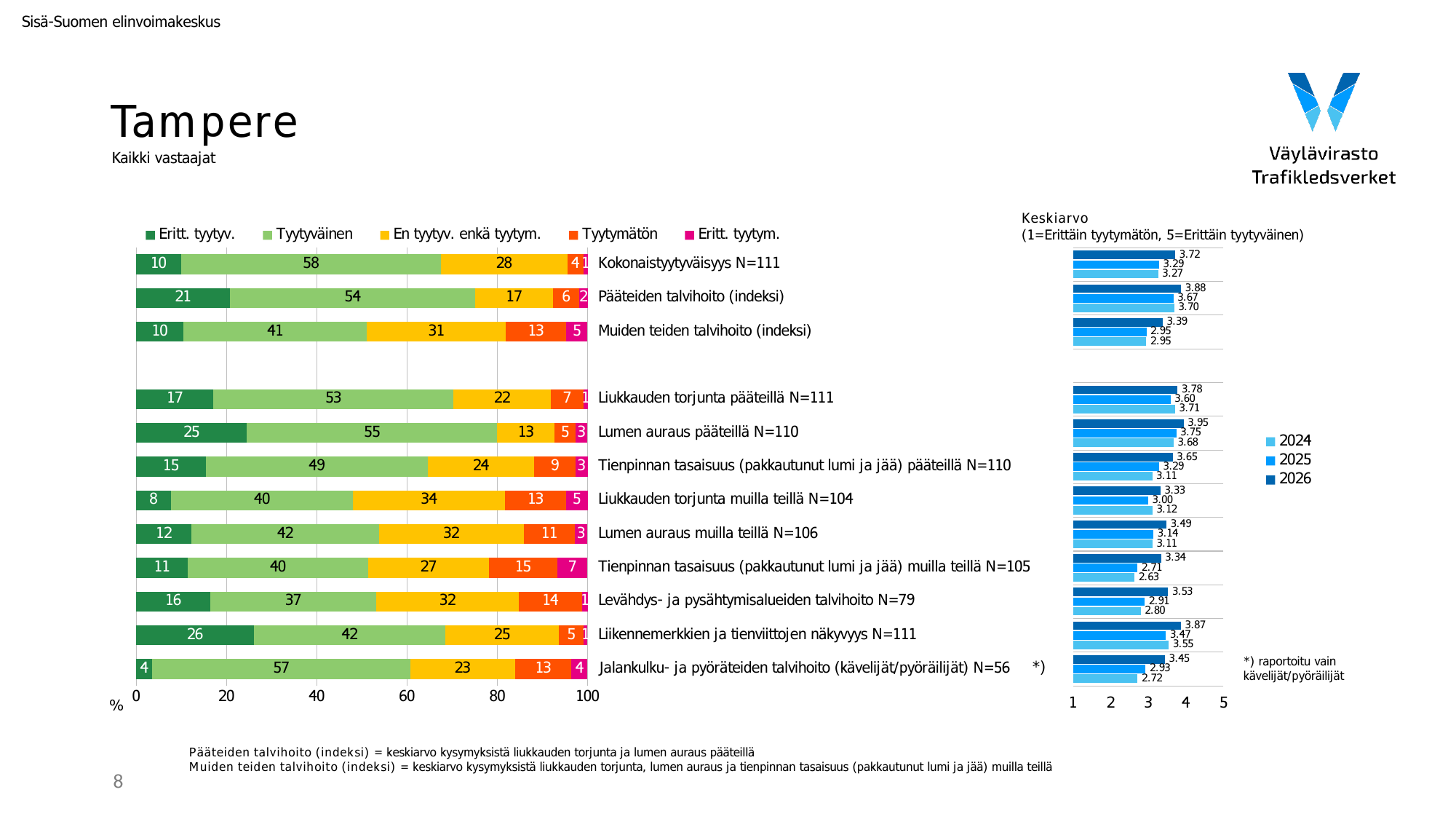

Sisä-Suomen elinvoimakeskus
# Tampere
Kaikki vastaajat
Keskiarvo
(1=Erittäin tyytymätön, 5=Erittäin tyytyväinen)

### Chart

| Category | Eritt. tyytyv. | Tyytyväinen | En tyytyv. enkä tyytym. | Tyytymätön | Eritt. tyytym. |
|---|---|---|---|---|---|
| Kokonaistyytyväisyys N=111 | 9.90990990990991 | 57.65765765765766 | 27.927927927927925 | 3.6036036036036037 | 0.9009009009009009 |
| Pääteiden talvihoito (indeksi) | 20.81447963800905 | 54.29864253393665 | 17.194570135746606 | 5.882352941176471 | 1.8099547511312217 |
| Muiden teiden talvihoito (indeksi) | 10.476190476190476 | 40.63492063492063 | 30.793650793650794 | 13.333333333333334 | 4.761904761904762 |
|  | None | None | None | None | None |
| Liukkauden torjunta pääteillä N=111 | 17.117117117117118 | 53.153153153153156 | 21.62162162162162 | 7.207207207207207 | 0.9009009009009009 |
| Lumen auraus pääteillä N=110 | 24.545454545454547 | 55.45454545454545 | 12.727272727272727 | 4.545454545454546 | 2.727272727272727 |
| Tienpinnan tasaisuus (pakkautunut lumi ja jää) pääteillä N=110 | 15.454545454545453 | 49.09090909090909 | 23.636363636363637 | 9.090909090909092 | 2.727272727272727 |
| Liukkauden torjunta muilla teillä N=104 | 7.6923076923076925 | 40.38461538461539 | 33.65384615384615 | 13.461538461538462 | 4.807692307692308 |
| Lumen auraus muilla teillä N=106 | 12.264150943396226 | 41.509433962264154 | 32.075471698113205 | 11.320754716981133 | 2.8301886792452833 |
| Tienpinnan tasaisuus (pakkautunut lumi ja jää) muilla teillä N=105 | 11.428571428571429 | 40.0 | 26.666666666666668 | 15.238095238095239 | 6.666666666666667 |
| Levähdys- ja pysähtymisalueiden talvihoito N=79 | 16.455696202531644 | 36.708860759493675 | 31.645569620253166 | 13.924050632911392 | 1.2658227848101267 |
| Liikennemerkkien ja tienviittojen näkyvyys N=111 | 26.126126126126124 | 42.34234234234234 | 25.225225225225223 | 5.405405405405405 | 0.9009009009009009 |
| Jalankulku- ja pyöräteiden talvihoito (kävelijät/pyöräilijät) N=56 | 3.571428571428571 | 57.14285714285714 | 23.214285714285715 | 12.5 | 3.571428571428571 |

### Chart

| Category | 2026 | 2025 | 2024 |
|---|---|---|---|
*) raportoitu vain
kävelijät/pyöräilijät
*)
%
Pääteiden talvihoito (indeksi) = keskiarvo kysymyksistä liukkauden torjunta ja lumen auraus pääteillä
Muiden teiden talvihoito (indeksi) = keskiarvo kysymyksistä liukkauden torjunta, lumen auraus ja tienpinnan tasaisuus (pakkautunut lumi ja jää) muilla teillä

8